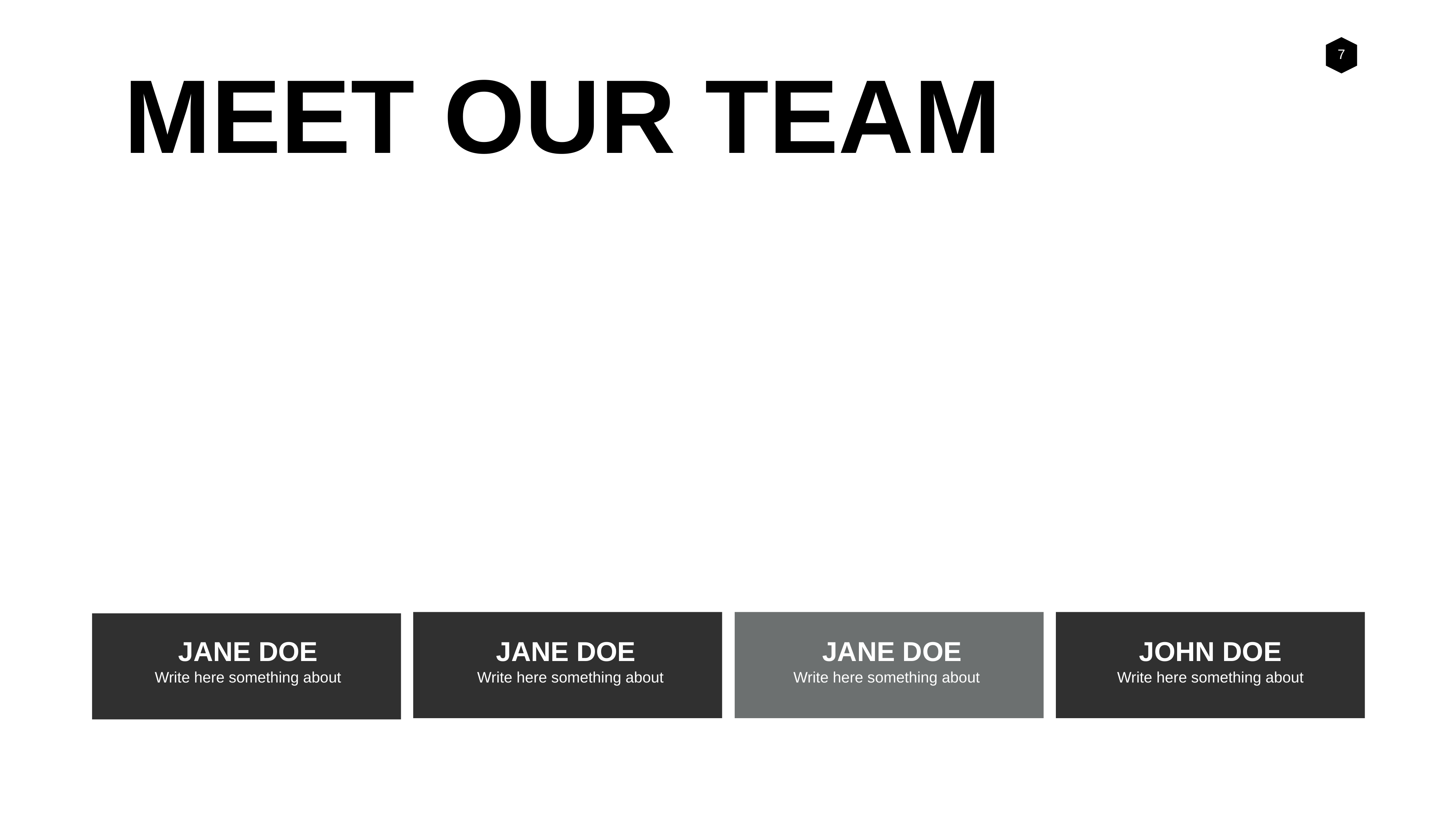

MEET OUR TEAM

JANE DOE
JANE DOE
JANE DOE
JOHN DOE
Write here something about
Write here something about
Write here something about
Write here something about